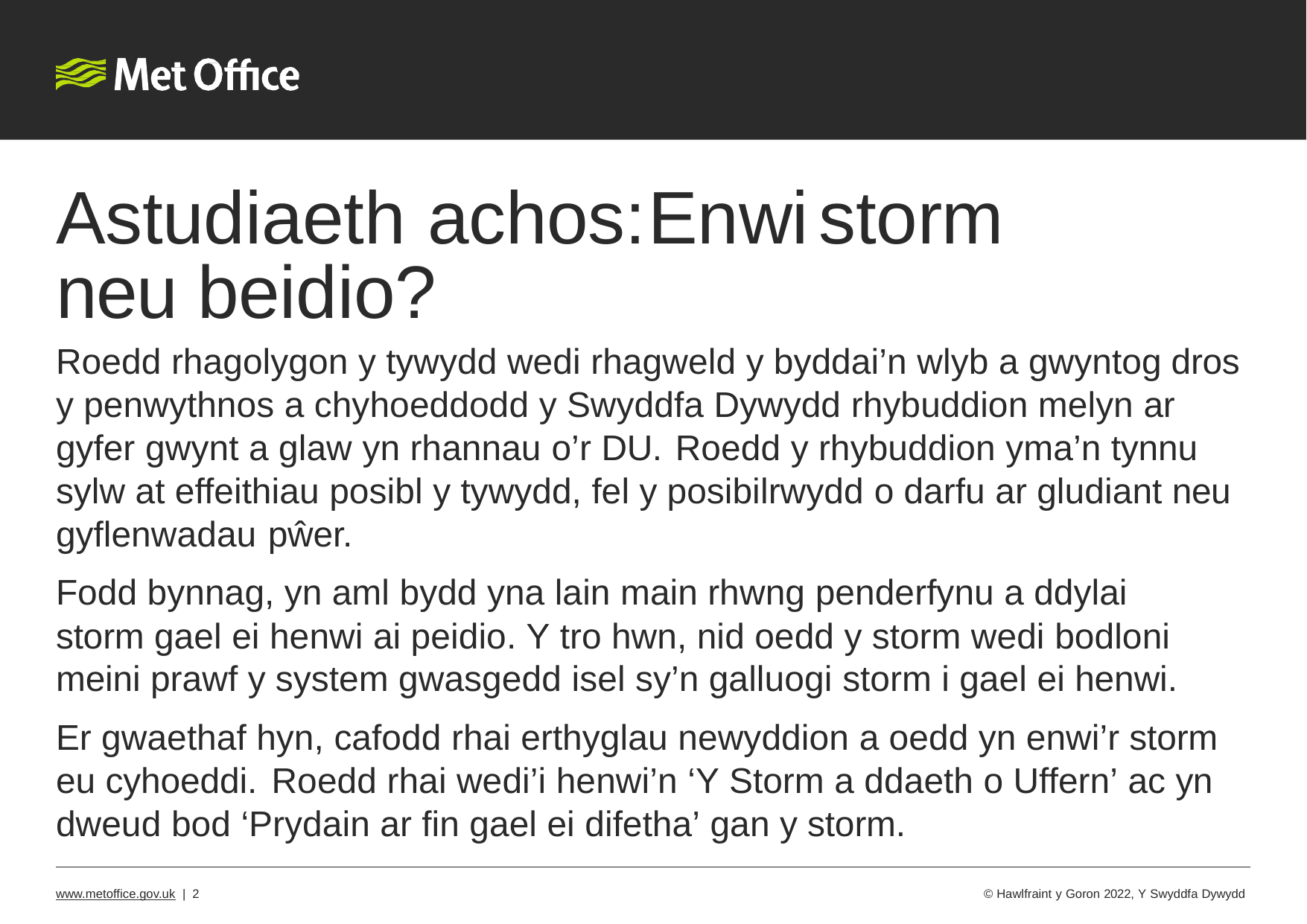

# Astudiaeth	achos:	Enwi	storm	neu beidio?
Roedd rhagolygon y tywydd wedi rhagweld y byddai’n wlyb a gwyntog dros y penwythnos a chyhoeddodd y Swyddfa Dywydd rhybuddion melyn ar gyfer gwynt a glaw yn rhannau o’r DU.	Roedd y rhybuddion yma’n tynnu sylw at effeithiau posibl y tywydd, fel y posibilrwydd o darfu ar gludiant neu gyflenwadau pŵer.
Fodd bynnag, yn aml bydd yna lain main rhwng penderfynu a ddylai storm gael ei henwi ai peidio. Y tro hwn, nid oedd y storm wedi bodloni meini prawf y system gwasgedd isel sy’n galluogi storm i gael ei henwi.
Er gwaethaf hyn, cafodd rhai erthyglau newyddion a oedd yn enwi’r storm eu cyhoeddi.	Roedd rhai wedi’i henwi’n ‘Y Storm a ddaeth o Uffern’ ac yn dweud bod ‘Prydain ar fin gael ei difetha’ gan y storm.
www.metoffice.gov.uk | 2
© Hawlfraint y Goron 2022, Y Swyddfa Dywydd